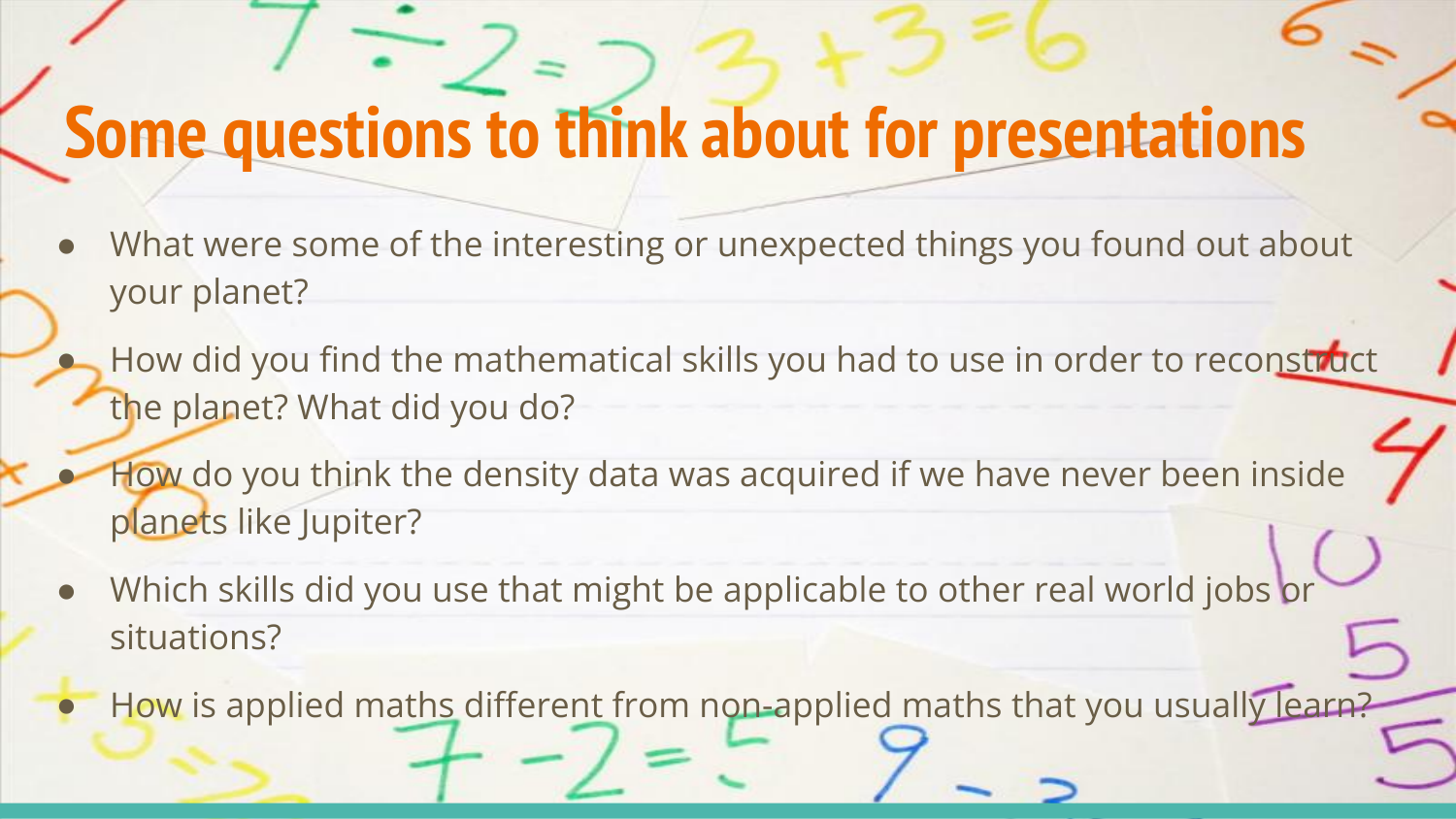

# Some questions to think about for presentations
What were some of the interesting or unexpected things you found out about your planet?
How did you find the mathematical skills you had to use in order to reconstruct the planet? What did you do?
How do you think the density data was acquired if we have never been inside planets like Jupiter?
Which skills did you use that might be applicable to other real world jobs or situations?
How is applied maths different from non-applied maths that you usually learn?